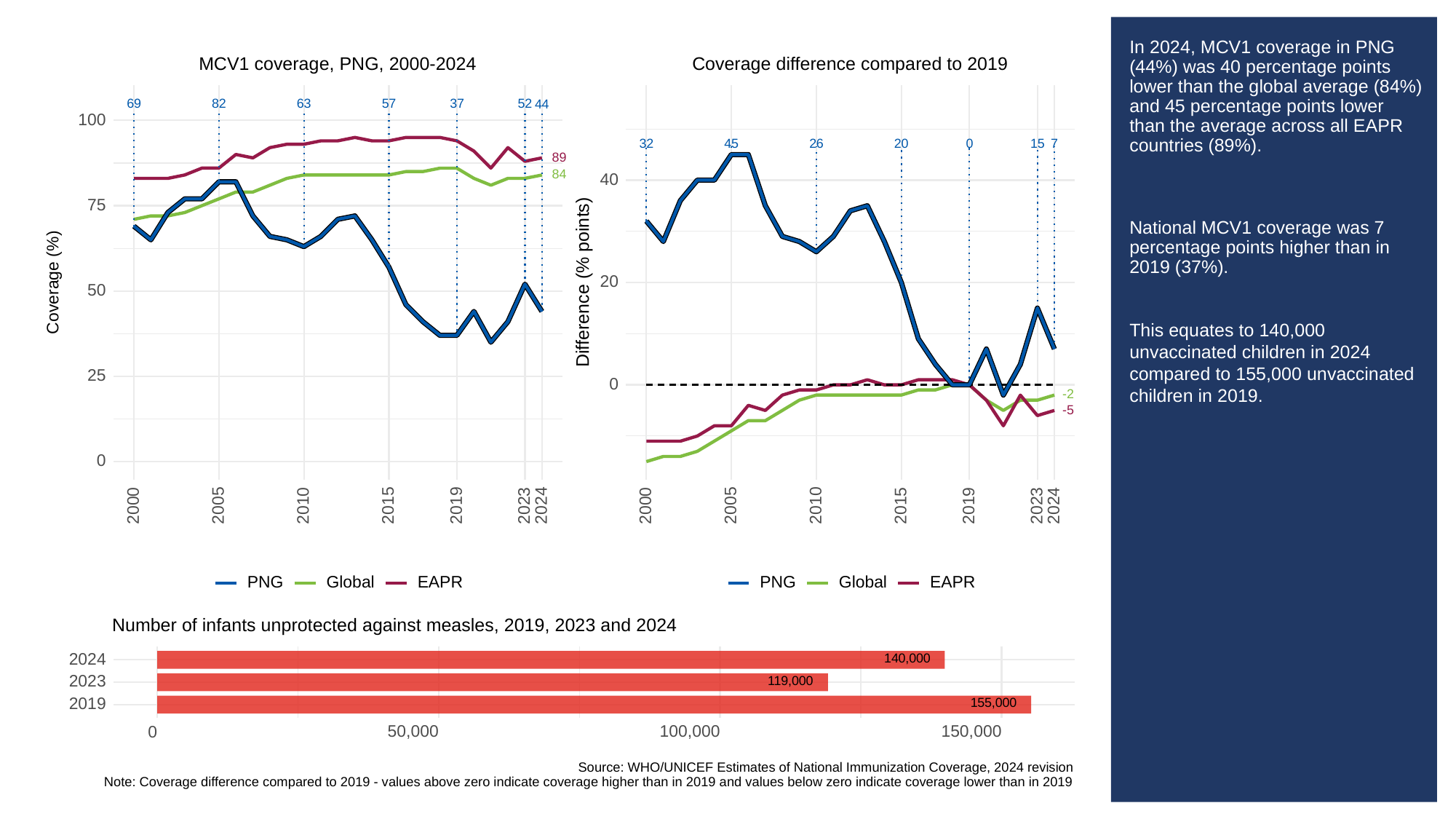

# In 2024, MCV1 coverage in PNG (44%) was 40 percentage points lower than the global average (84%) and 45 percentage points lower than the average across all EAPR countries (89%).

National MCV1 coverage was 7 percentage points higher than in 2019 (37%).

This equates to 140,000 unvaccinated children in 2024 compared to 155,000 unvaccinated children in 2019.

MCV1 coverage, PNG, 2000-2024
Coverage difference compared to 2019

63
37
69
82
52
57
44

100

32
26
20
0
15
45
7

89

84
40

75

Difference (% points)
Coverage (%)
20

50

25

0

-2
-5

0

2023
2023
2000
2005
2010
2015
2019
2024
2000
2005
2010
2015
2019
2024
PNG
Global
PNG
Global
EAPR
EAPR

Number of infants unprotected against measles, 2019, 2023 and 2024

140,000
2024

119,000
2023

155,000
2019

50,000
100,000
150,000
0
Source: WHO/UNICEF Estimates of National Immunization Coverage, 2024 revision
Note: Coverage difference compared to 2019 - values above zero indicate coverage higher than in 2019 and values below zero indicate coverage lower than in 2019